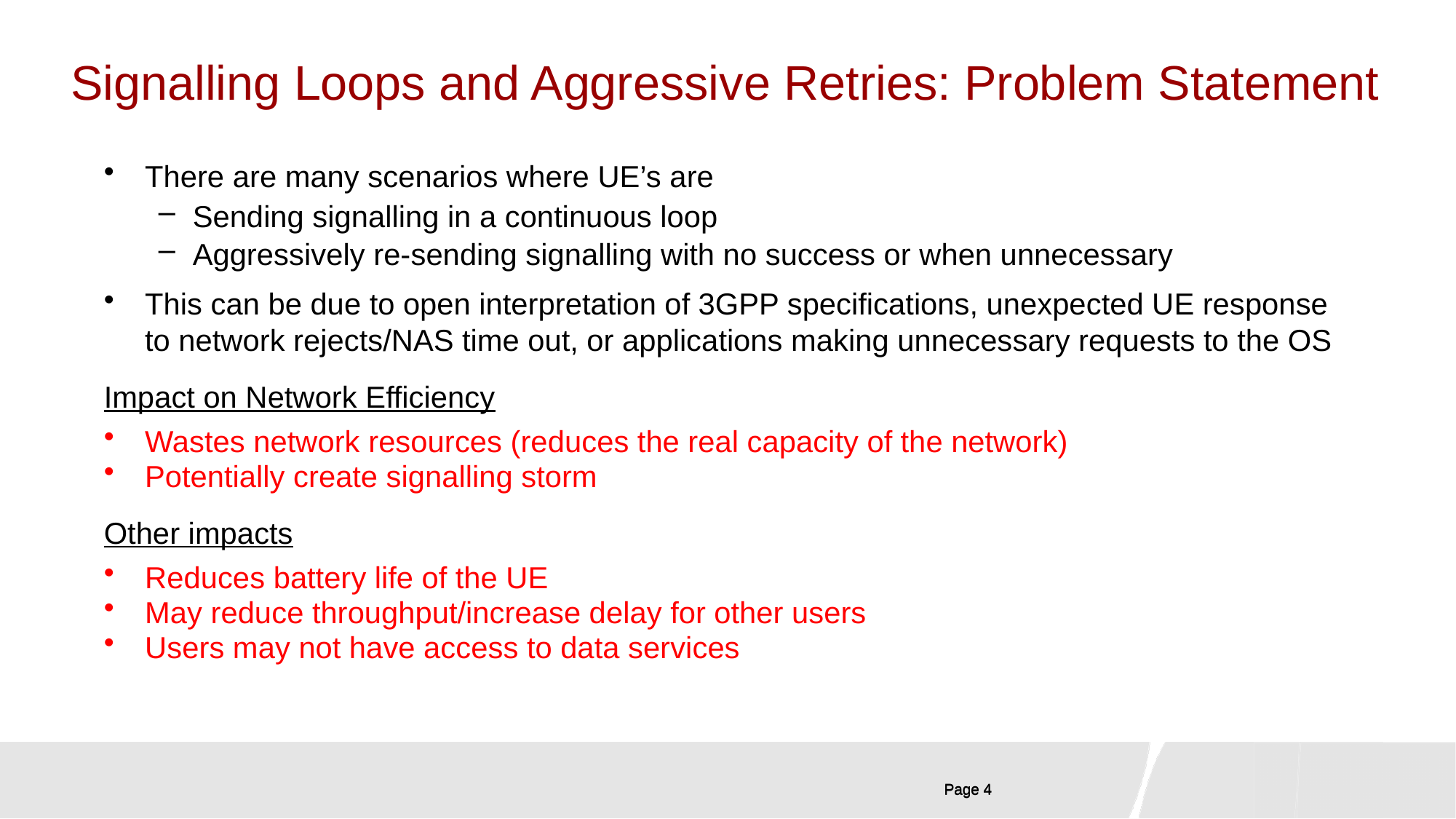

# Signalling Loops and Aggressive Retries: Problem Statement
There are many scenarios where UE’s are
Sending signalling in a continuous loop
Aggressively re-sending signalling with no success or when unnecessary
This can be due to open interpretation of 3GPP specifications, unexpected UE response to network rejects/NAS time out, or applications making unnecessary requests to the OS
Impact on Network Efficiency
Wastes network resources (reduces the real capacity of the network)
Potentially create signalling storm
Other impacts
Reduces battery life of the UE
May reduce throughput/increase delay for other users
Users may not have access to data services

Page 4